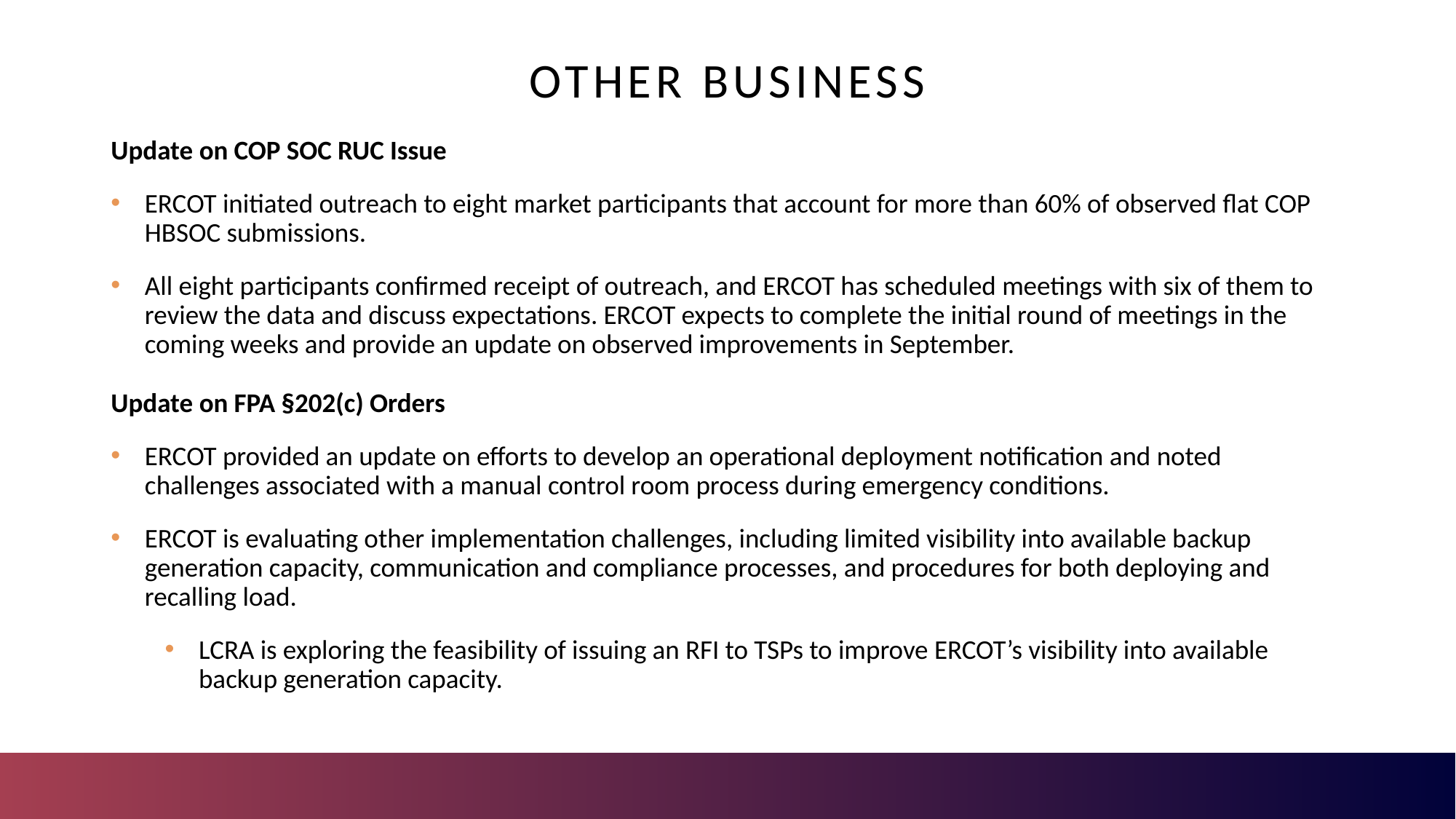

Other Business
Update on COP SOC RUC Issue
ERCOT initiated outreach to eight market participants that account for more than 60% of observed flat COP HBSOC submissions.
All eight participants confirmed receipt of outreach, and ERCOT has scheduled meetings with six of them to review the data and discuss expectations. ERCOT expects to complete the initial round of meetings in the coming weeks and provide an update on observed improvements in September.
Update on FPA §202(c) Orders
ERCOT provided an update on efforts to develop an operational deployment notification and noted challenges associated with a manual control room process during emergency conditions.
ERCOT is evaluating other implementation challenges, including limited visibility into available backup generation capacity, communication and compliance processes, and procedures for both deploying and recalling load.
LCRA is exploring the feasibility of issuing an RFI to TSPs to improve ERCOT’s visibility into available backup generation capacity.